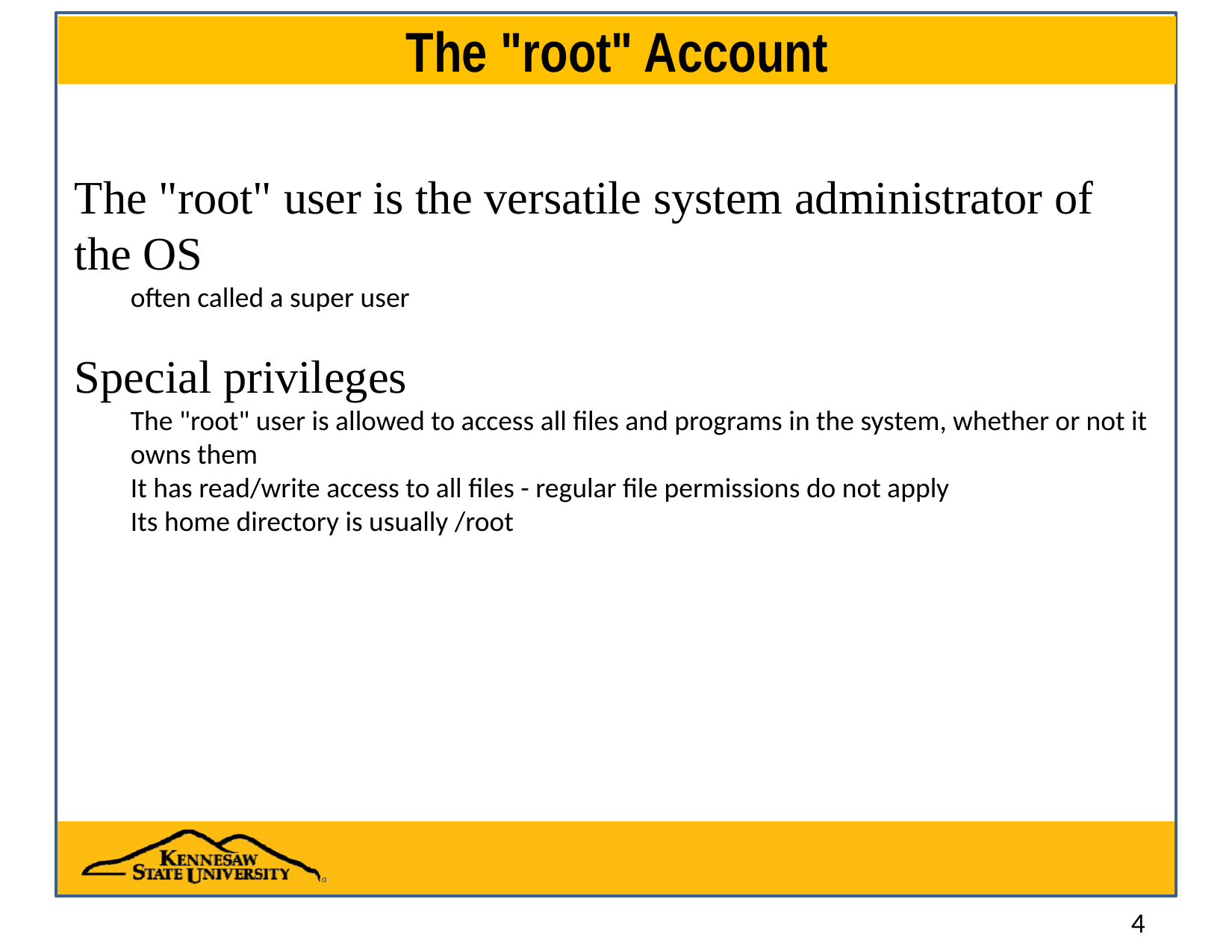

# The "root" Account
The "root" user is the versatile system administrator of the OS
often called a super user

Special privileges
The "root" user is allowed to access all files and programs in the system, whether or not it owns them
It has read/write access to all files - regular file permissions do not apply
Its home directory is usually /root